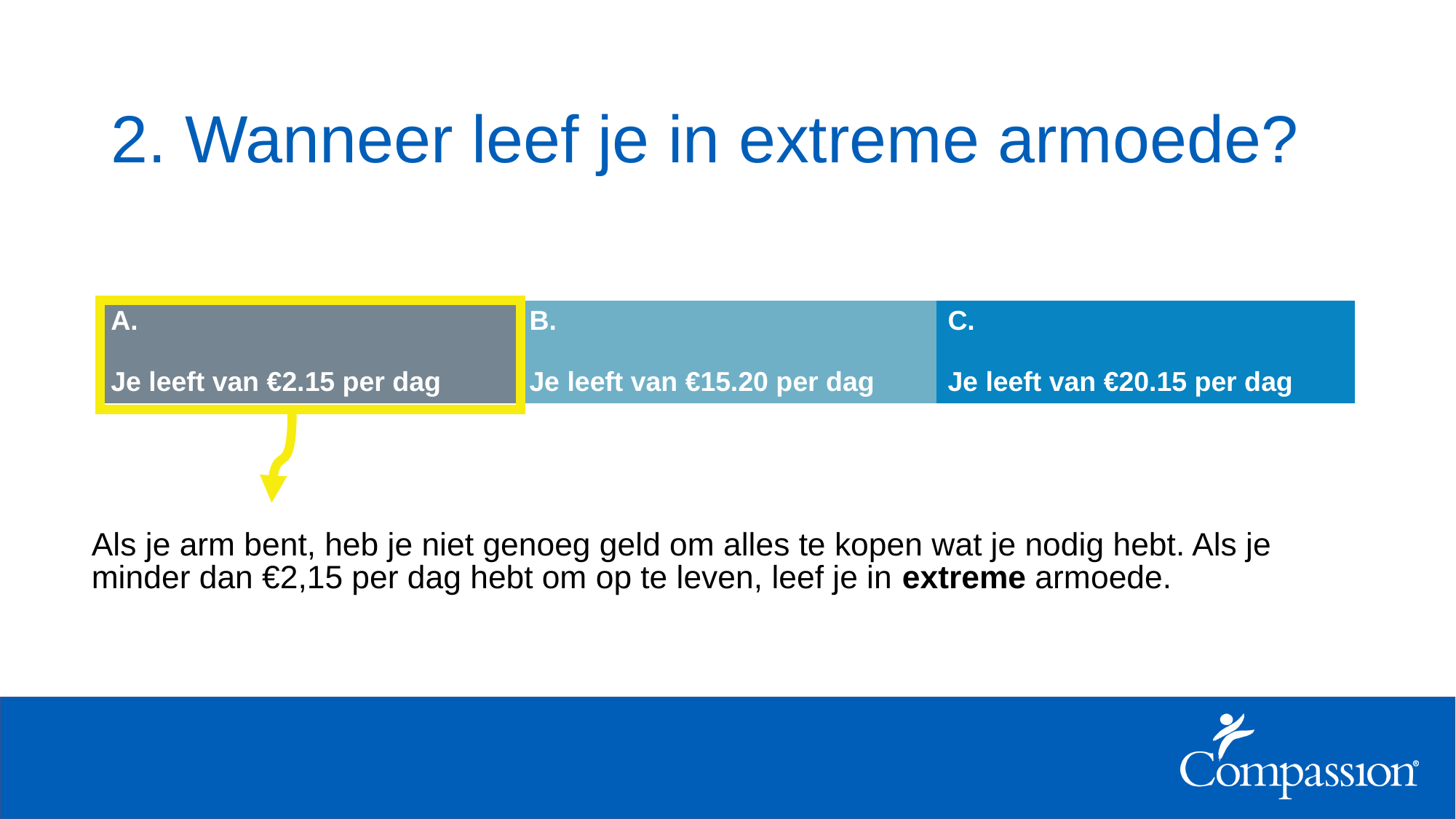

# 2. Wanneer leef je in extreme armoede?
| A. Je leeft van €2.15 per dag | B. Je leeft van €15.20 per dag | C. Je leeft van €20.15 per dag |
| --- | --- | --- |

Als je arm bent, heb je niet genoeg geld om alles te kopen wat je nodig hebt. Als je minder dan €2,15 per dag hebt om op te leven, leef je in extreme armoede.